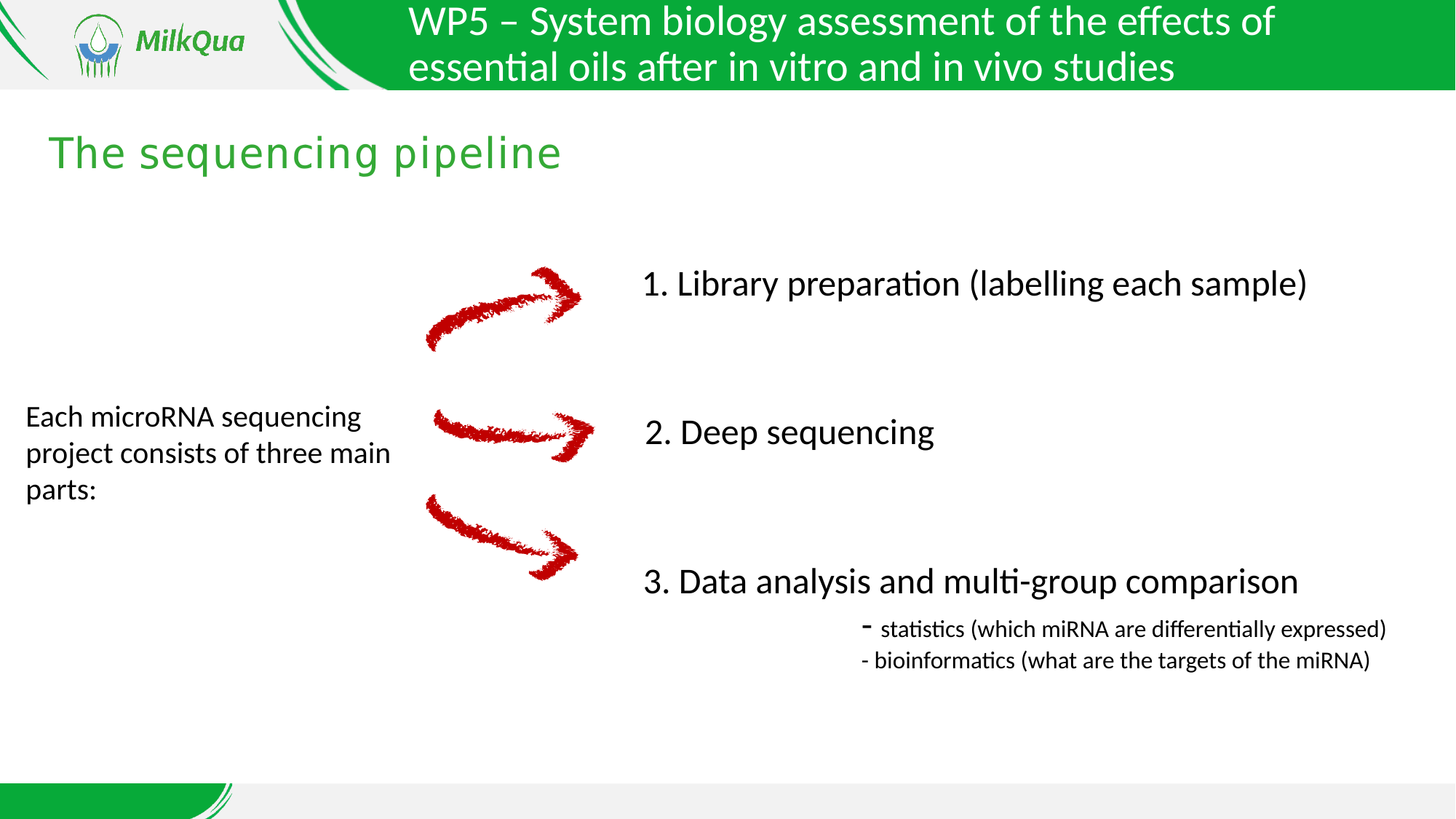

WP5 – System biology assessment of the effects of essential oils after in vitro and in vivo studies

# The sequencing pipeline
1. Library preparation (labelling each sample)

Each microRNA sequencing project consists of three main parts:

2. Deep sequencing

3. Data analysis and multi-group comparison
		- statistics (which miRNA are differentially expressed) 		- bioinformatics (what are the targets of the miRNA)